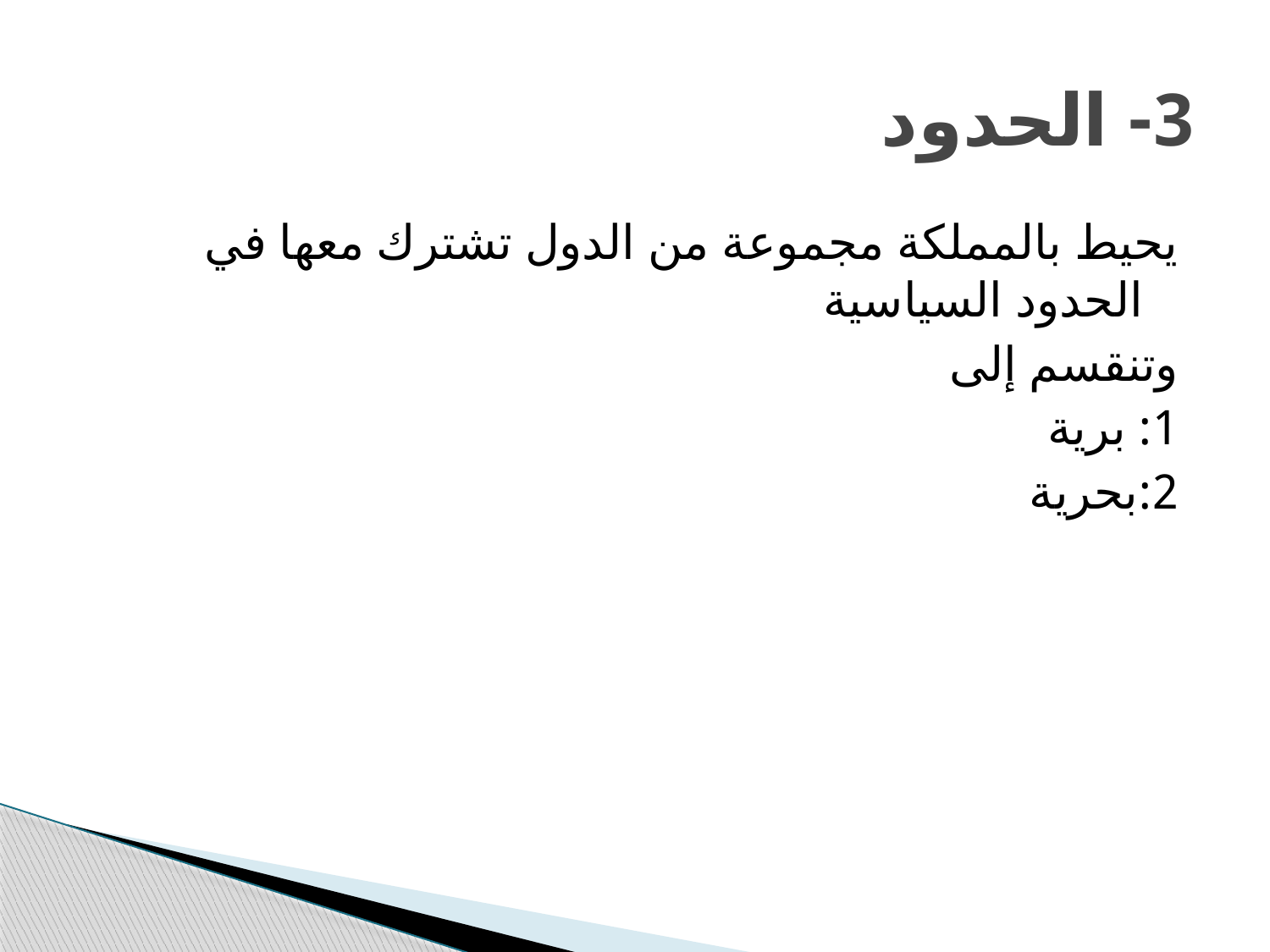

# 3- الحدود
يحيط بالمملكة مجموعة من الدول تشترك معها في الحدود السياسية
وتنقسم إلى
1: برية
2:بحرية